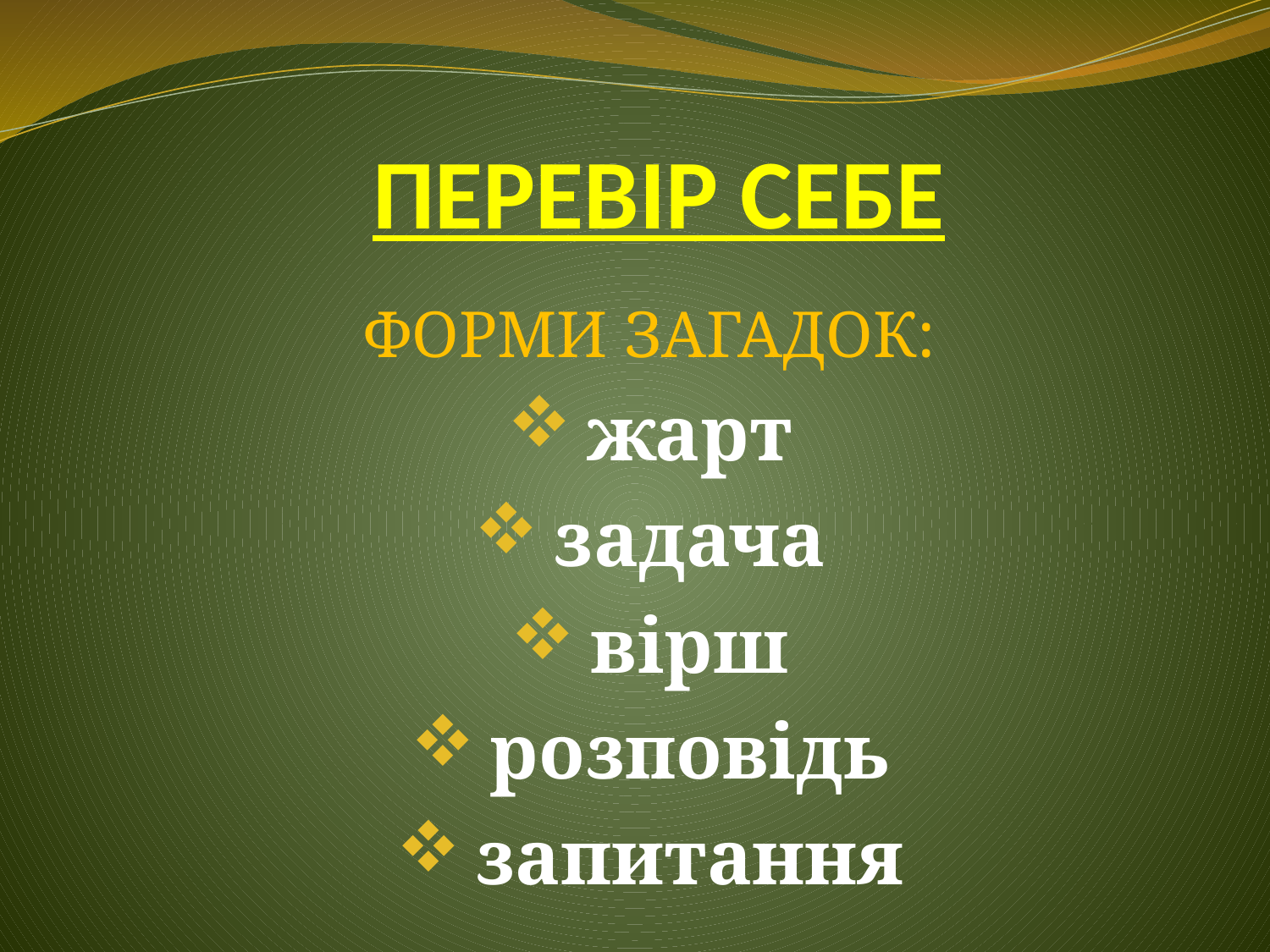

# ПЕРЕВІР СЕБЕ
ФОРМИ ЗАГАДОК:
жарт
задача
вірш
розповідь
запитання